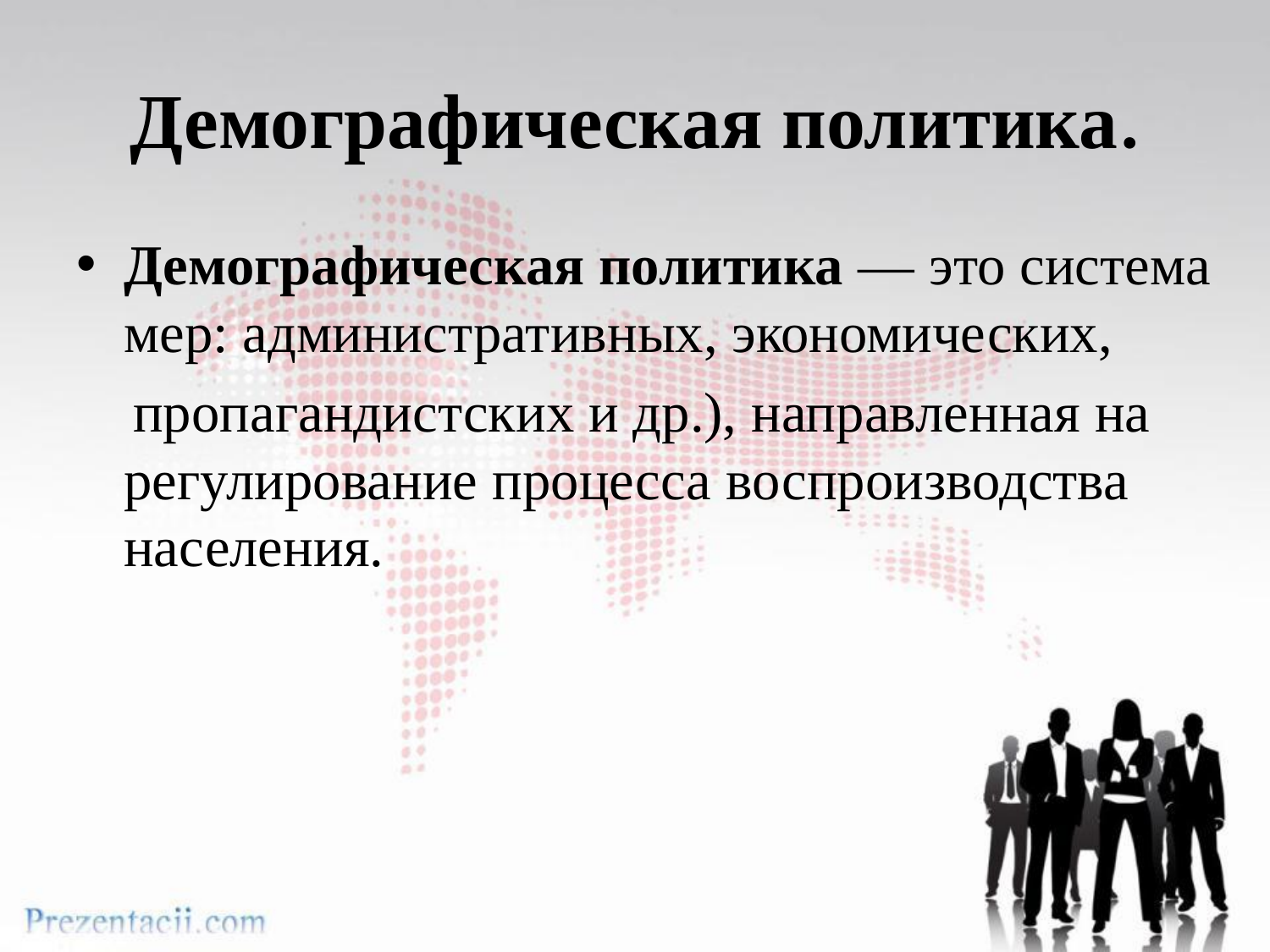

# Демографическая политика.
Демографическая политика — это система мер: административных, экономических,
    пропагандистских и др.), направленная на регулирование процесса воспроизводства населения.